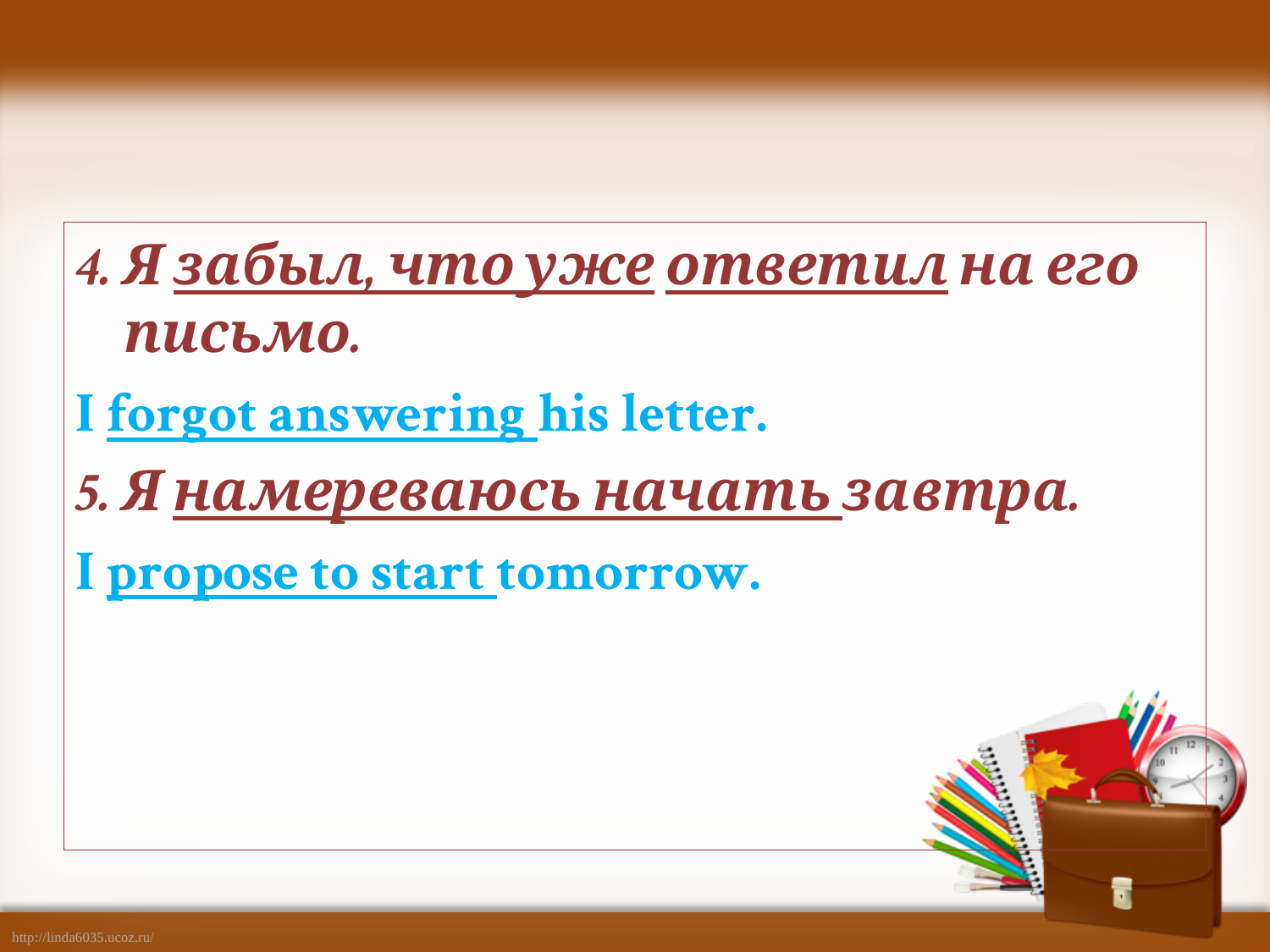

#
4. Я забыл, что уже ответил на его письмо.
I forgot answering his letter.
5. Я намереваюсь начать завтра.
I propose to start tomorrow.